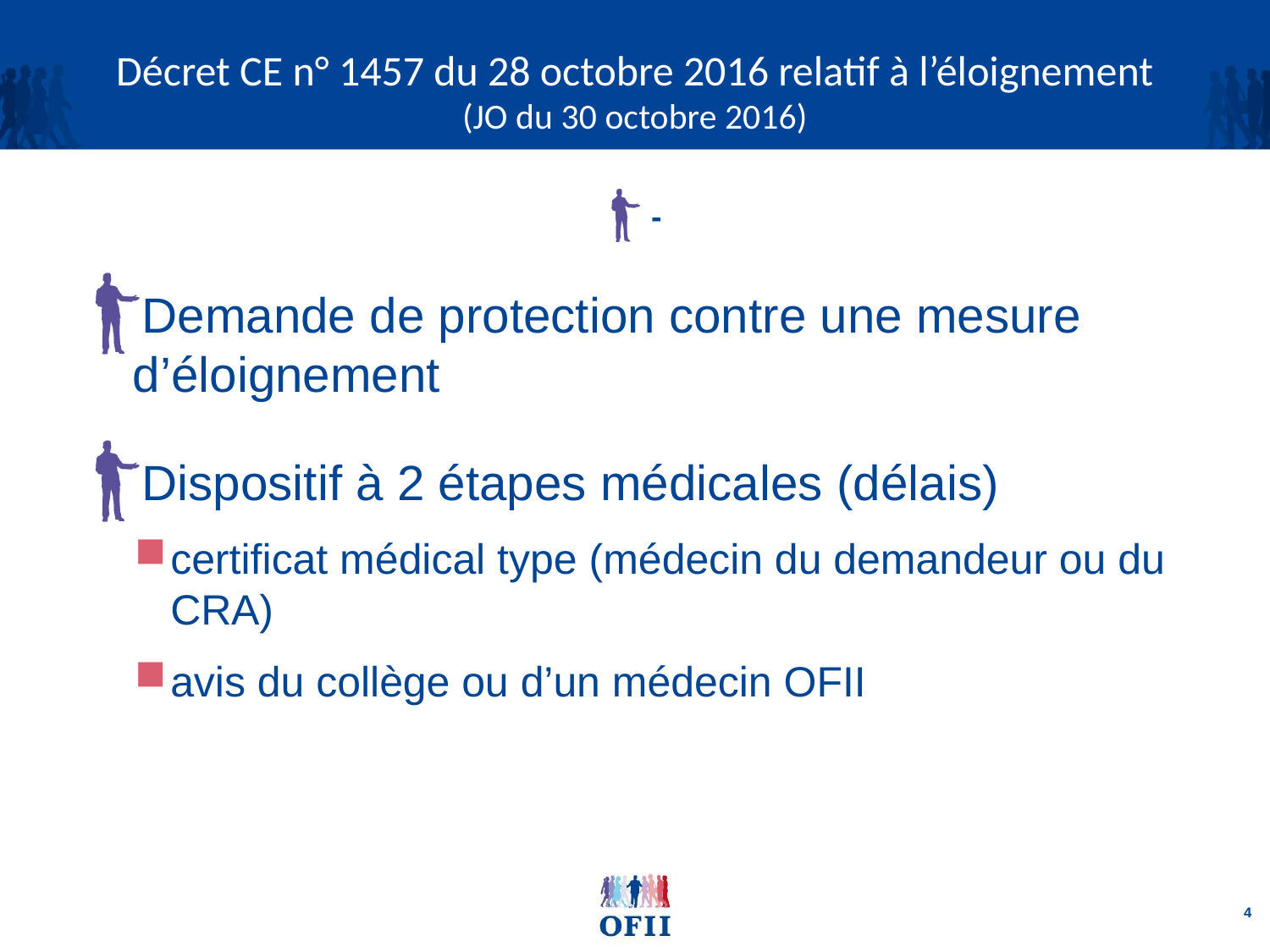

# Décret CE n° 1457 du 28 octobre 2016 relatif à l’éloignement (JO du 30 octobre 2016)
-
Demande de protection contre une mesure d’éloignement
Dispositif à 2 étapes médicales (délais)
certificat médical type (médecin du demandeur ou du CRA)
avis du collège ou d’un médecin OFII